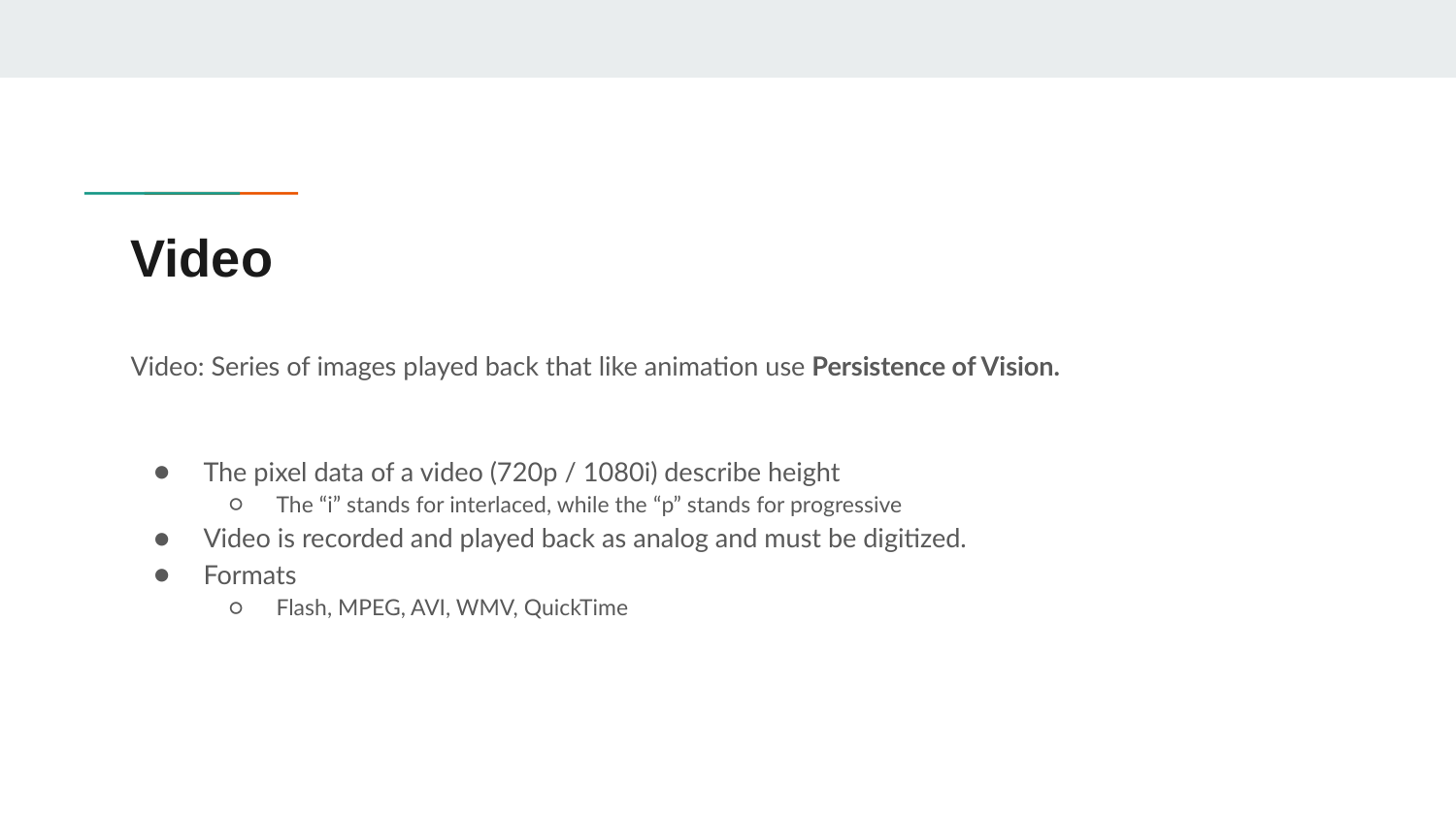

# Video
Video: Series of images played back that like animation use Persistence of Vision.

The pixel data of a video (720p / 1080i) describe height
The “i” stands for interlaced, while the “p” stands for progressive
Video is recorded and played back as analog and must be digitized.
Formats
Flash, MPEG, AVI, WMV, QuickTime